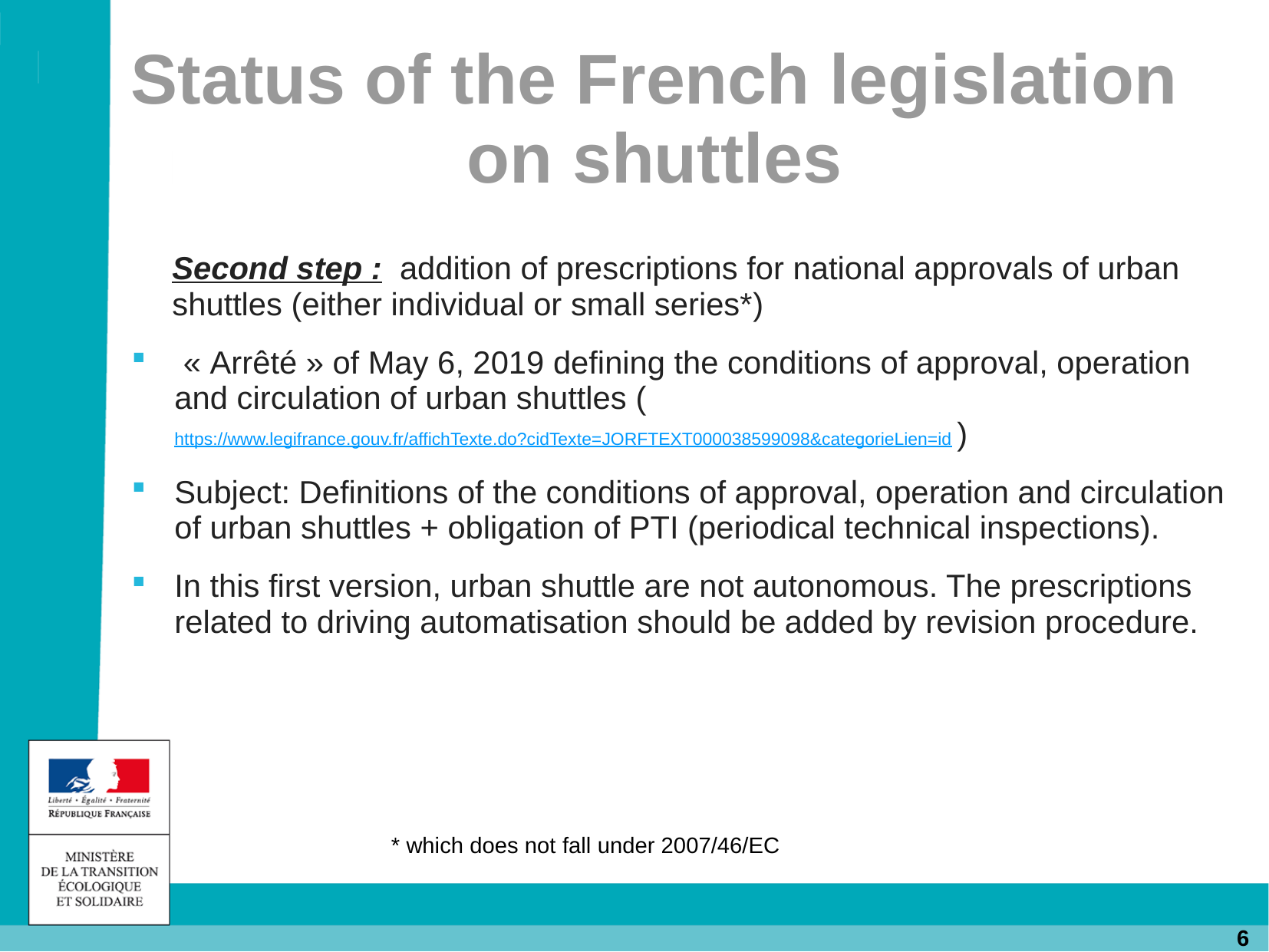

# Status of the French legislation on shuttles

Second step :  addition of prescriptions for national approvals of urban shuttles (either individual or small series*)
 « Arrêté » of May 6, 2019 defining the conditions of approval, operation and circulation of urban shuttles (https://www.legifrance.gouv.fr/affichTexte.do?cidTexte=JORFTEXT000038599098&categorieLien=id )
Subject: Definitions of the conditions of approval, operation and circulation of urban shuttles + obligation of PTI (periodical technical inspections).
In this first version, urban shuttle are not autonomous. The prescriptions related to driving automatisation should be added by revision procedure.

 			* which does not fall under 2007/46/EC

6